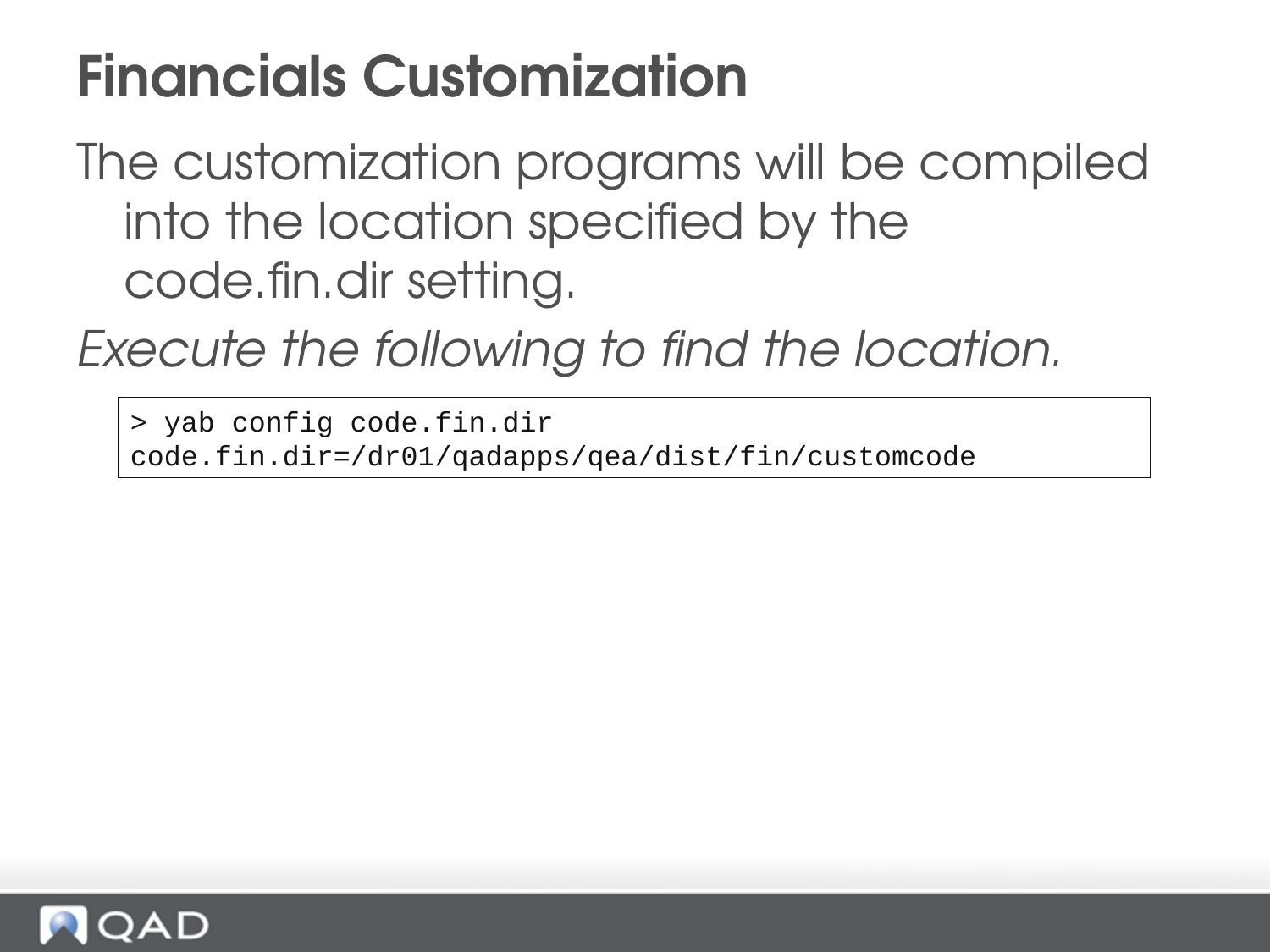

# Financials Customization
The customization programs will be compiled into the location specified by the code.fin.dir setting.
Execute the following to find the location.
> yab config code.fin.dir
code.fin.dir=/dr01/qadapps/qea/dist/fin/customcode